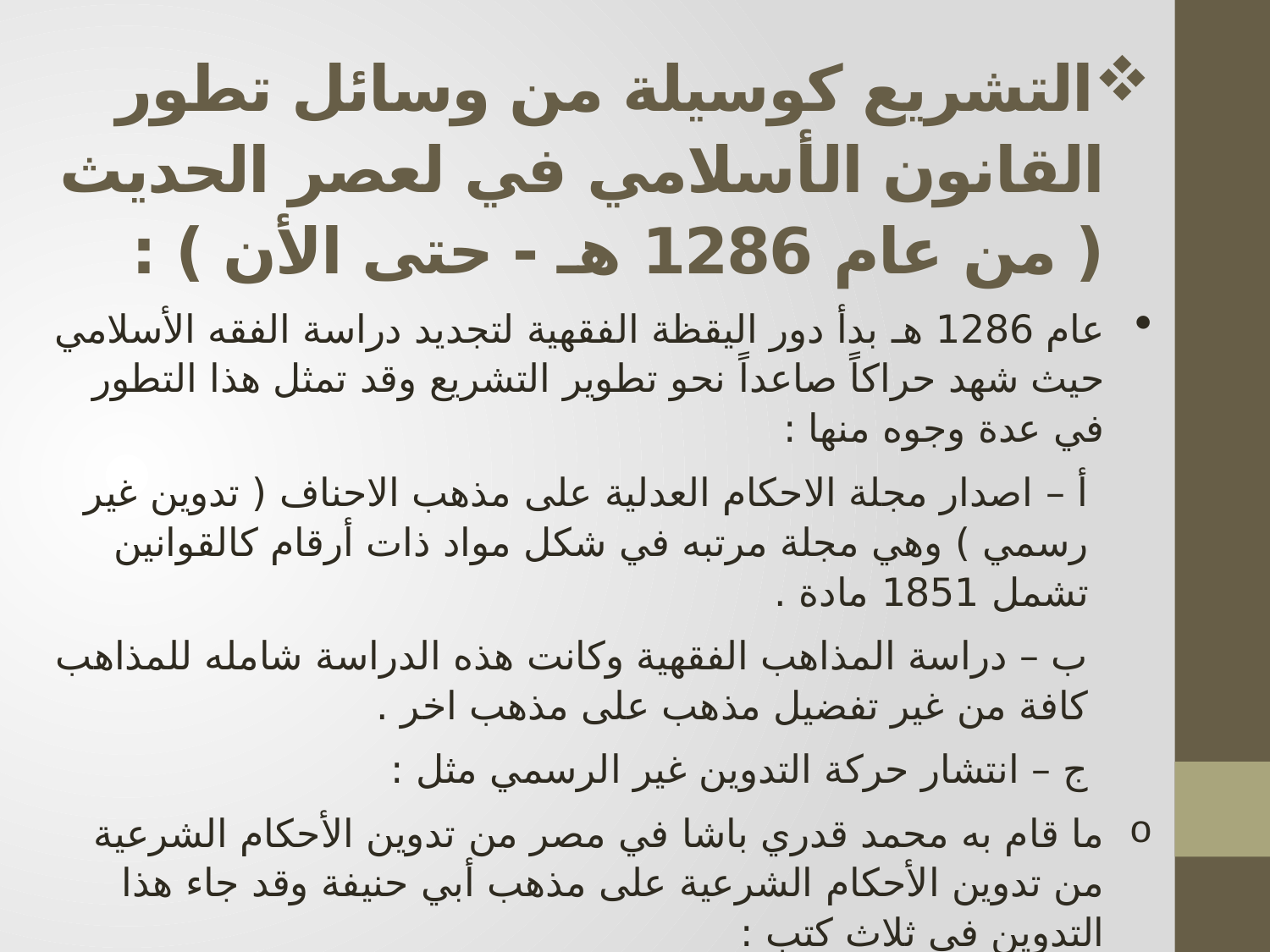

التشريع كوسيلة من وسائل تطور القانون الأسلامي في لعصر الحديث ( من عام 1286 هـ - حتى الأن ) :
عام 1286 هـ بدأ دور اليقظة الفقهية لتجديد دراسة الفقه الأسلامي حيث شهد حراكاً صاعداً نحو تطوير التشريع وقد تمثل هذا التطور في عدة وجوه منها :
أ – اصدار مجلة الاحكام العدلية على مذهب الاحناف ( تدوين غير رسمي ) وهي مجلة مرتبه في شكل مواد ذات أرقام كالقوانين تشمل 1851 مادة .
ب – دراسة المذاهب الفقهية وكانت هذه الدراسة شامله للمذاهب كافة من غير تفضيل مذهب على مذهب اخر .
ج – انتشار حركة التدوين غير الرسمي مثل :
ما قام به محمد قدري باشا في مصر من تدوين الأحكام الشرعية من تدوين الأحكام الشرعية على مذهب أبي حنيفة وقد جاء هذا التدوين في ثلاث كتب :
( الكتاب الأول :مرشد الحيران في معرفة أحوال الإنسان ، يتعلق - بالمعاملات ،يشمل - 949 مادة)
( الكتاب الثاني :كتاب العدل والأنصاف في مشكلات الأوقاف ، يتعلق - بالأوقاف ،يشمل - 646 مادة)